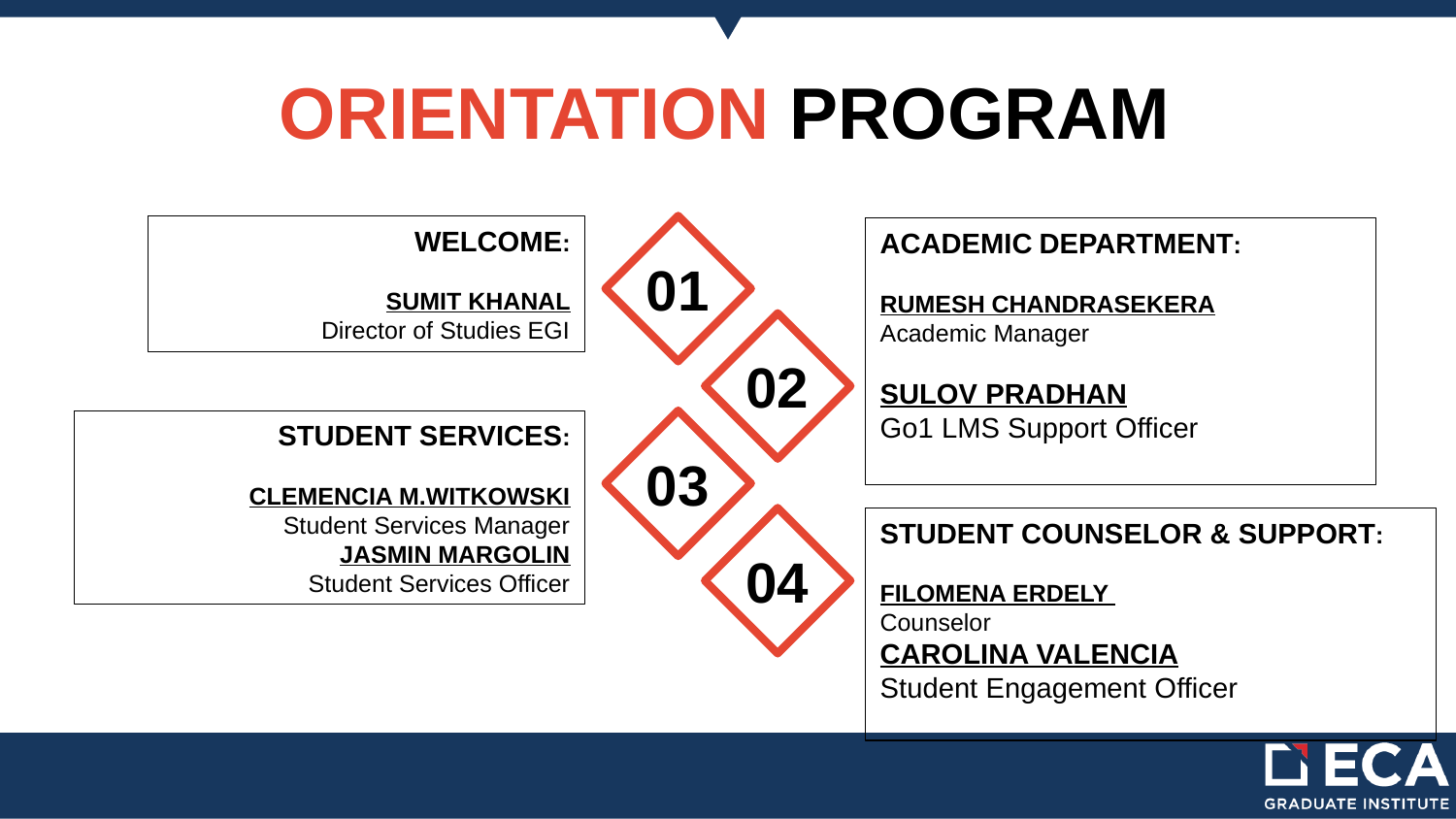

# ORIENTATION PROGRAM
WELCOME:

SUMIT KHANAL
Director of Studies EGI

01
ACADEMIC DEPARTMENT:

RUMESH CHANDRASEKERA
Academic Manager

SULOV PRADHAN
Go1 LMS Support Officer

02
STUDENT SERVICES:

CLEMENCIA M.WITKOWSKI
Student Services Manager
JASMIN MARGOLIN
Student Services Officer

03
STUDENT COUNSELOR & SUPPORT:

FILOMENA ERDELY
Counselor
CAROLINA VALENCIA
Student Engagement Officer

04